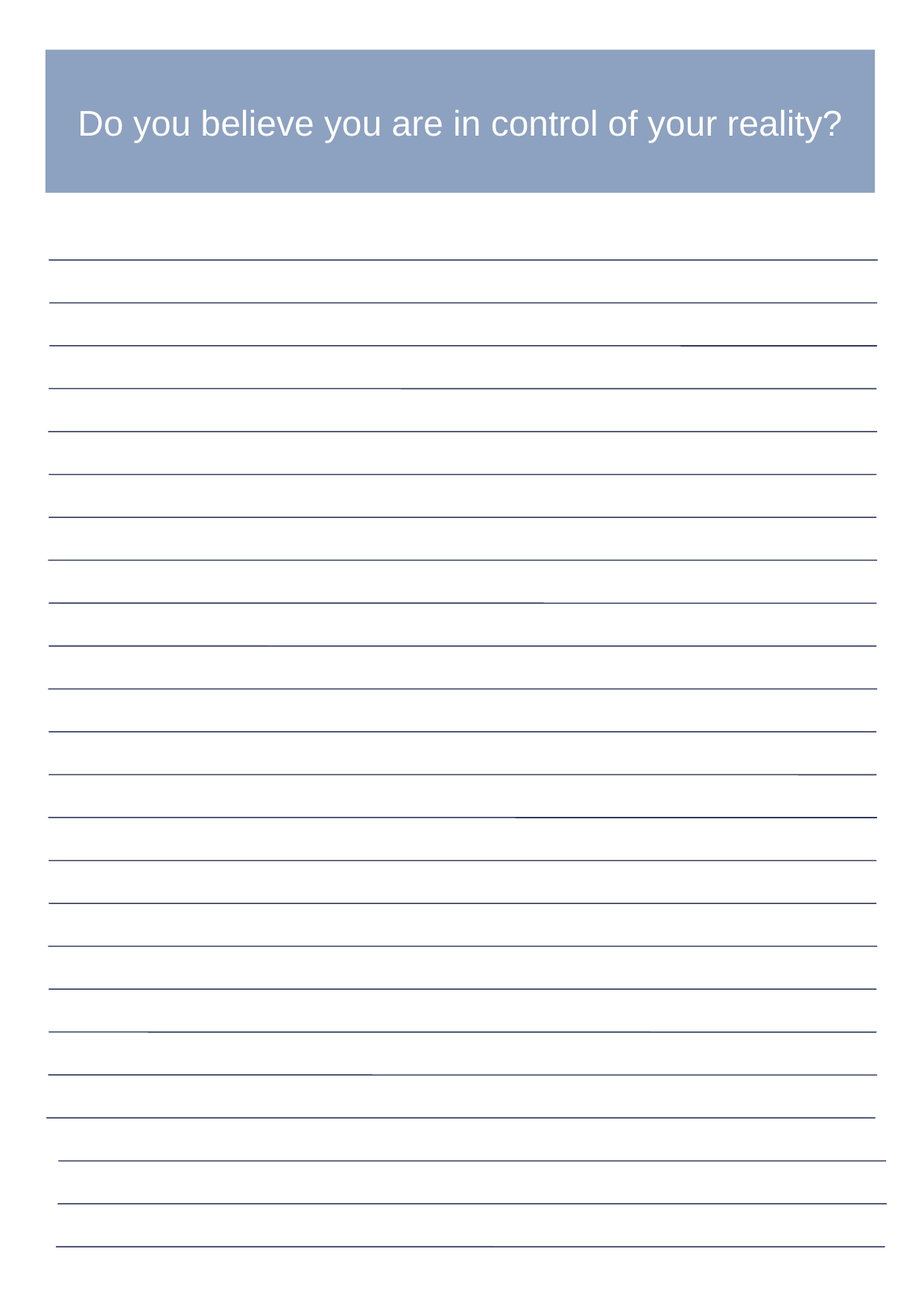

Do you believe you are in control of your reality?